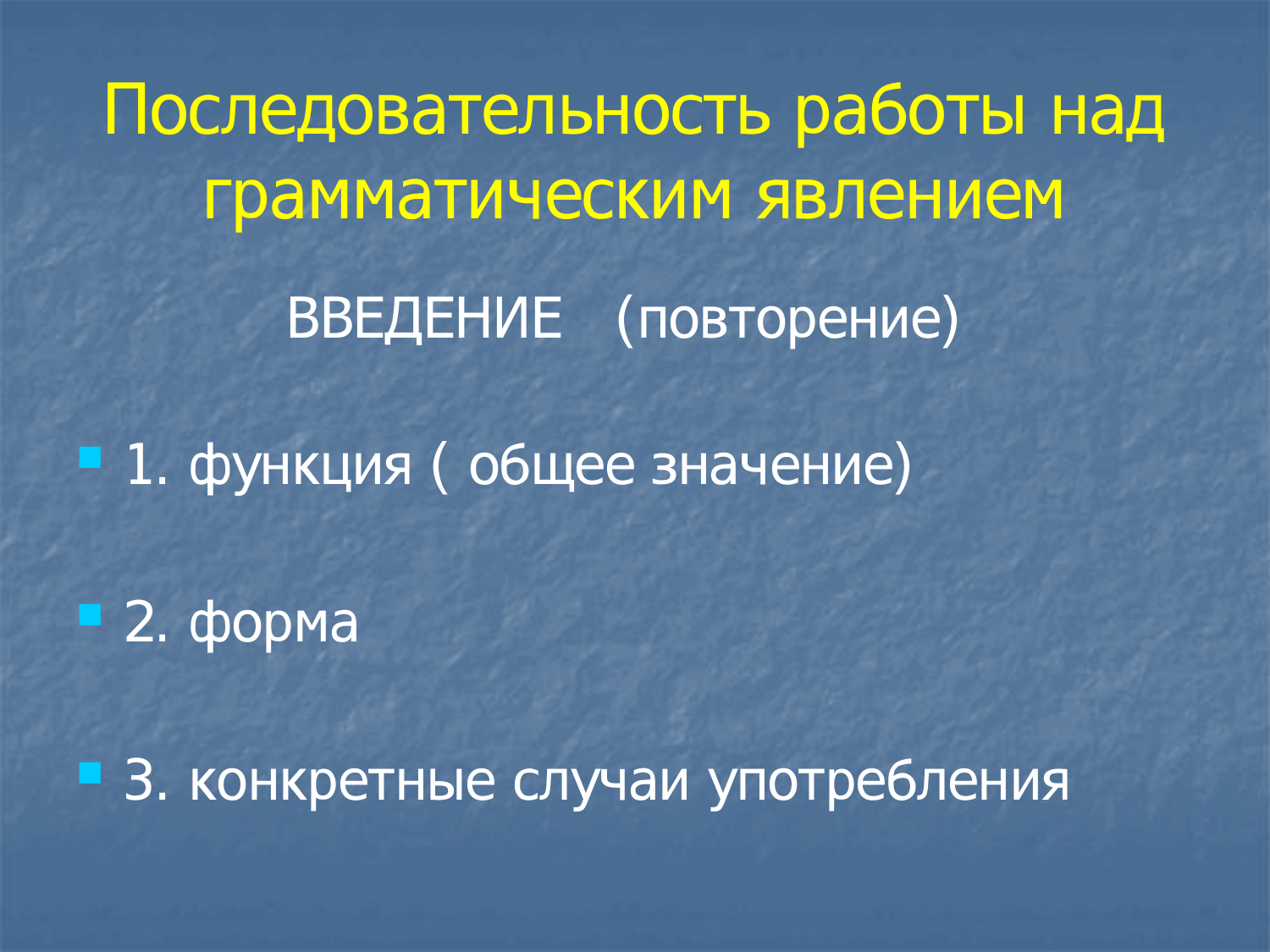

# Последовательность работы над грамматическим явлением
            ВВЕДЕНИЕ   (повторение)
1. функция ( общее значение)

2. форма

3. конкретные случаи употребления